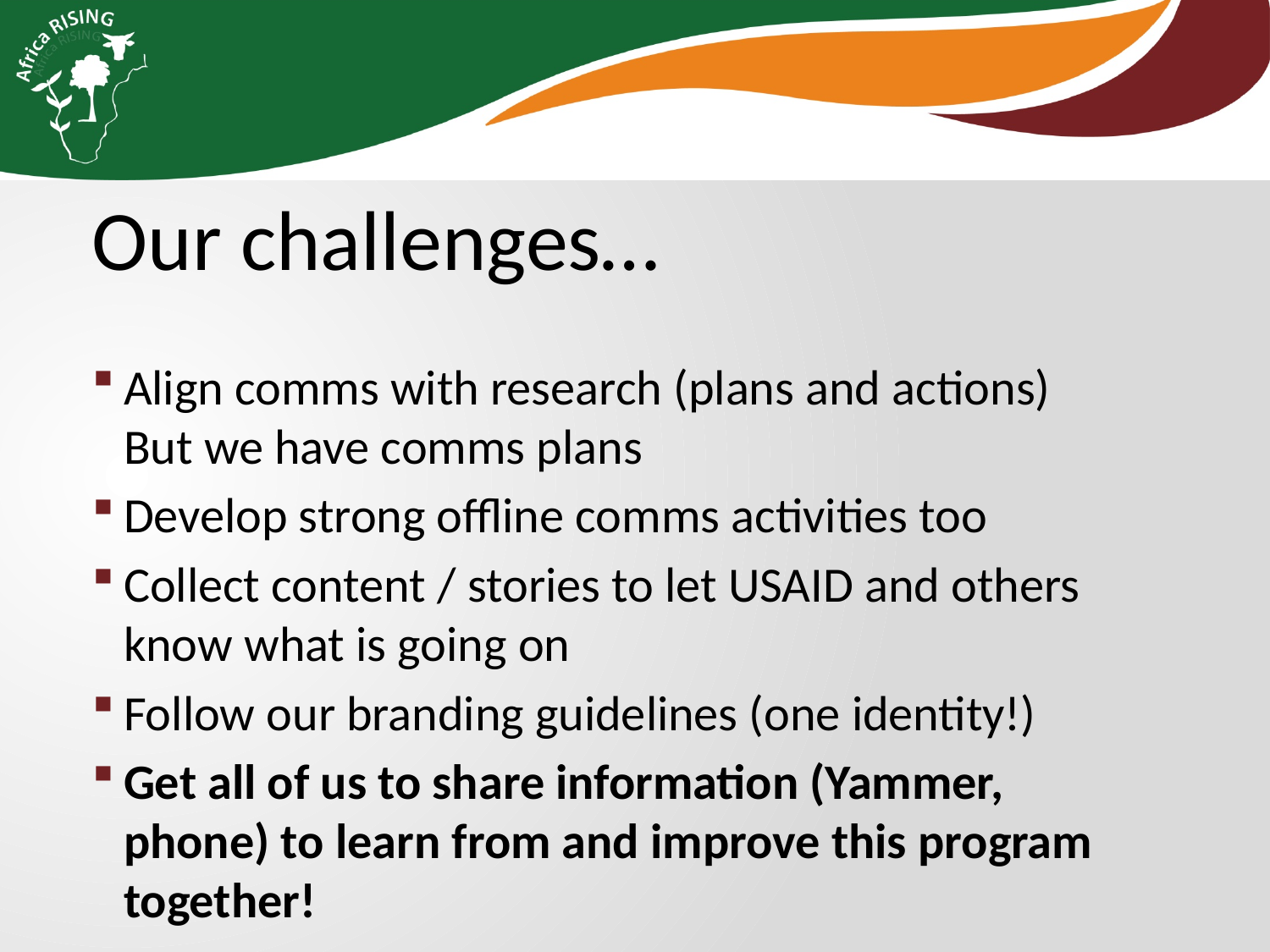

Our challenges…
Align comms with research (plans and actions) But we have comms plans
Develop strong offline comms activities too
Collect content / stories to let USAID and others know what is going on
Follow our branding guidelines (one identity!)
Get all of us to share information (Yammer, phone) to learn from and improve this program together!